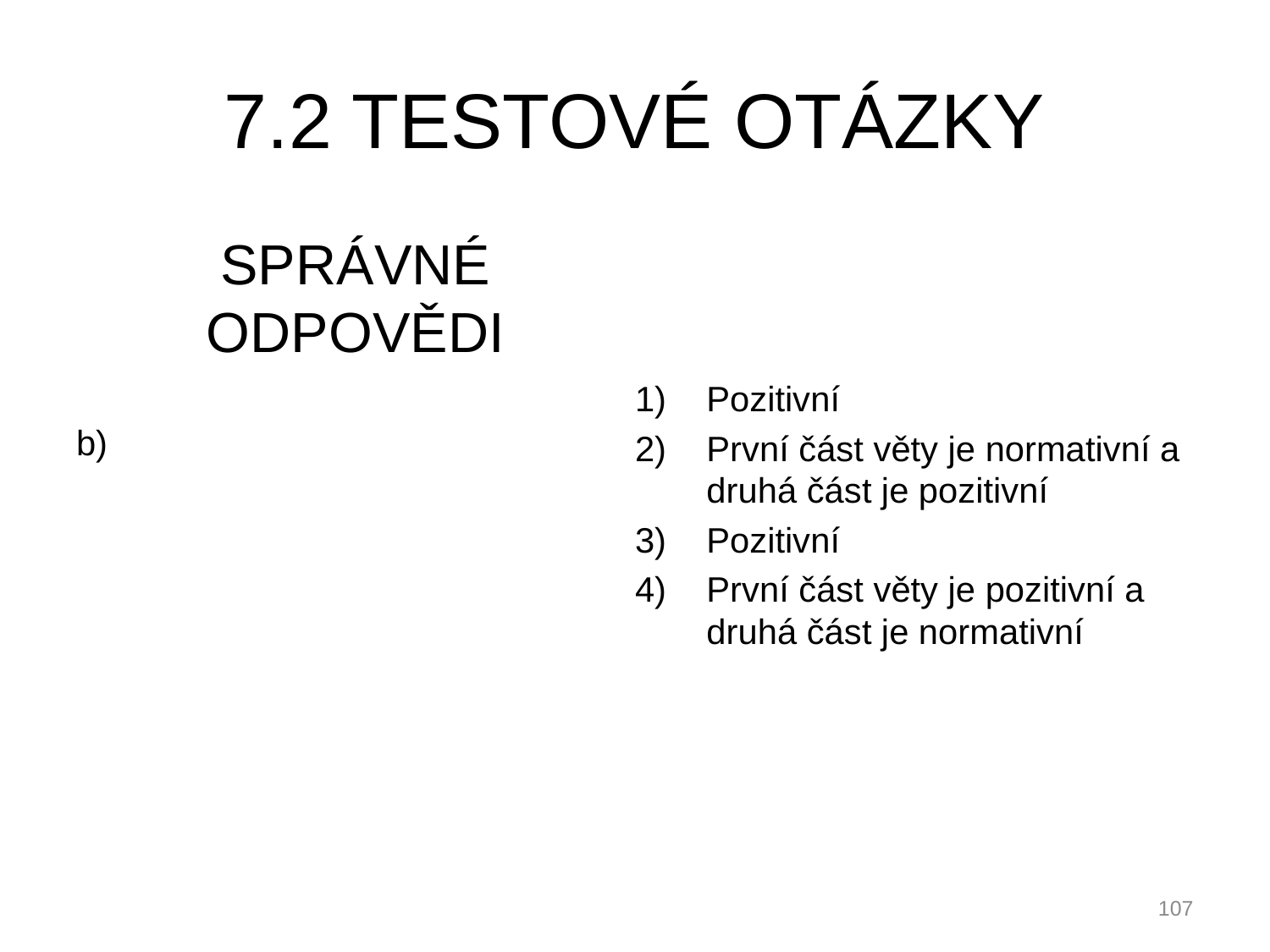

# 7.2 TESTOVÉ OTÁZKY
SPRÁVNÉ ODPOVĚDI

b)

Pozitivní
První část věty je normativní a druhá část je pozitivní
Pozitivní
První část věty je pozitivní a druhá část je normativní

107